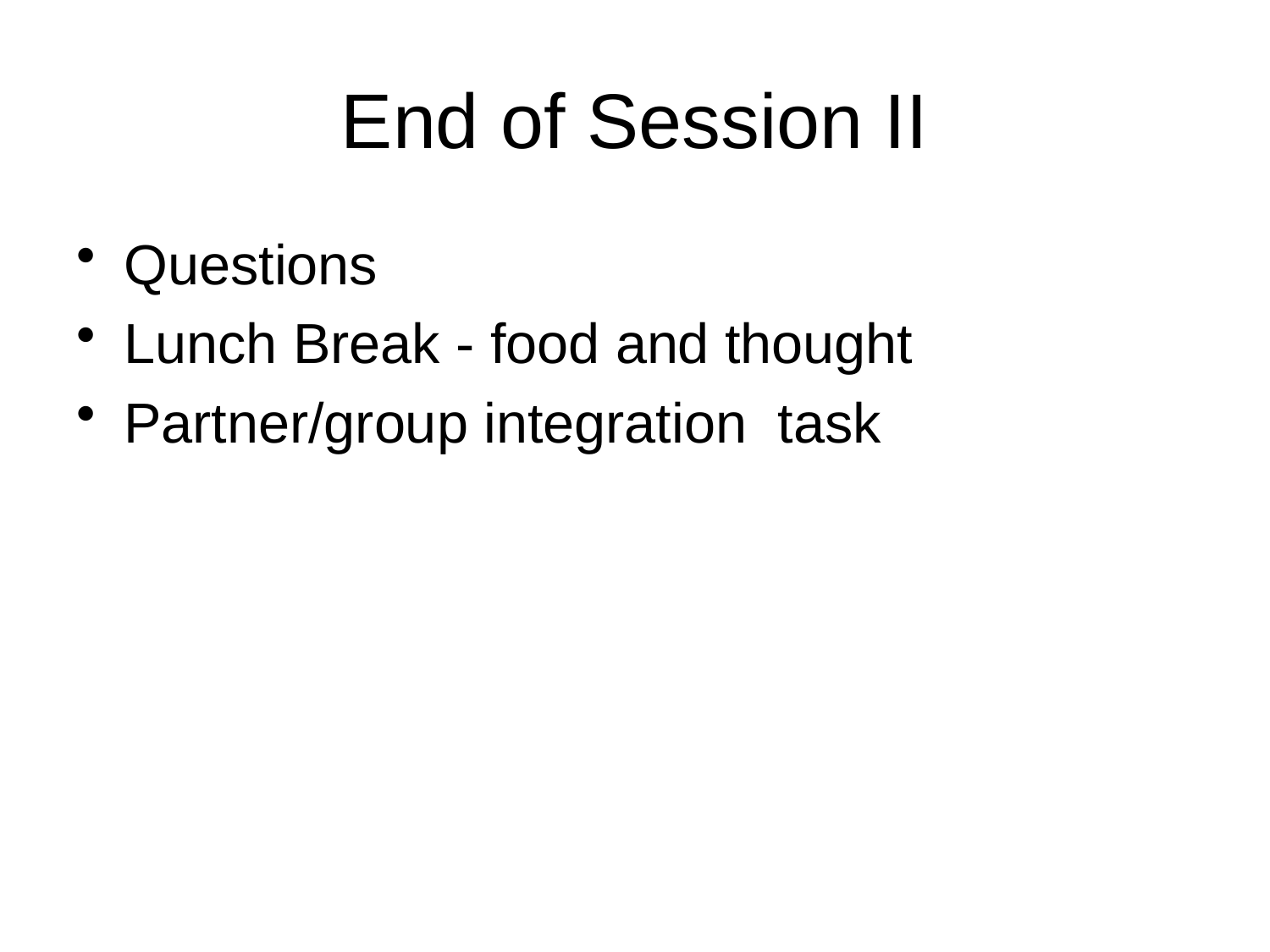

End of Session II
Questions
Lunch Break - food and thought
Partner/group integration  task